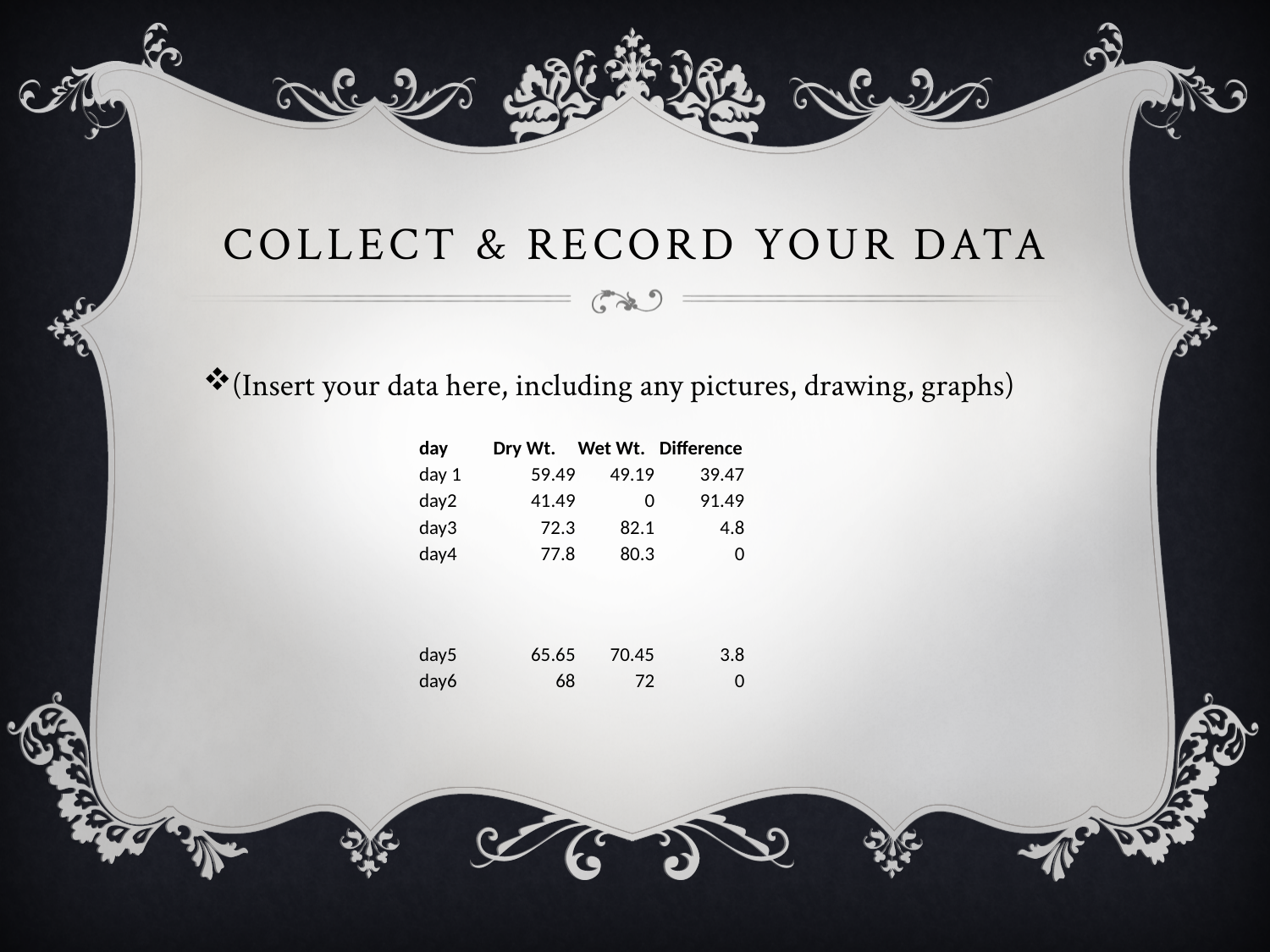

# Collect & Record Your Data
(Insert your data here, including any pictures, drawing, graphs)
| day | Dry Wt. | Wet Wt. | Difference |
| --- | --- | --- | --- |
| day 1 | 59.49 | 49.19 | 39.47 |
| day2 | 41.49 | 0 | 91.49 |
| day3 | 72.3 | 82.1 | 4.8 |
| day4 | 77.8 | 80.3 | 0 |
| day5 | 65.65 | 70.45 | 3.8 |
| day6 | 68 | 72 | 0 |